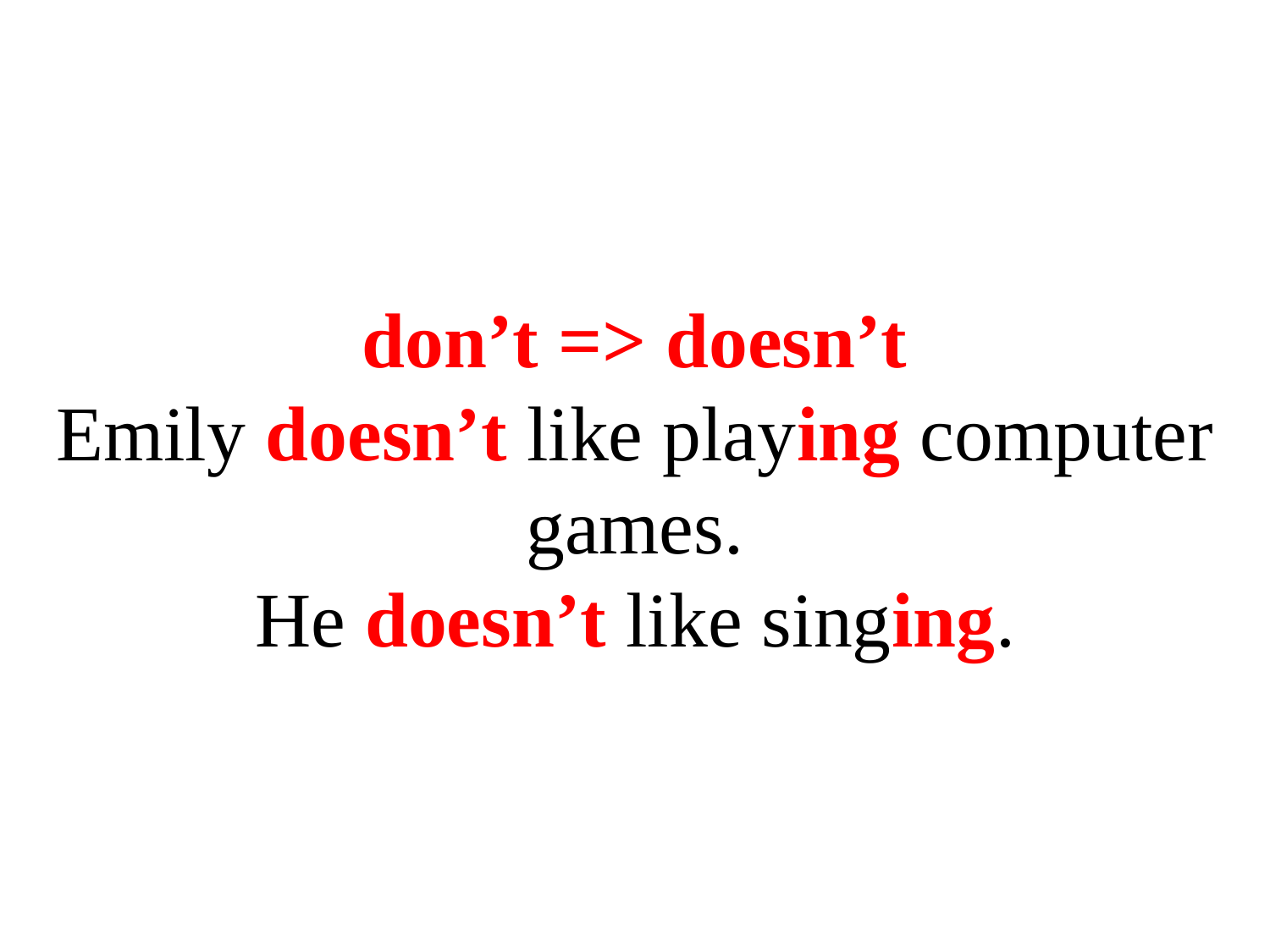

# don’t => doesn’t Emily doesn’t like playing computer games. He doesn’t like singing.